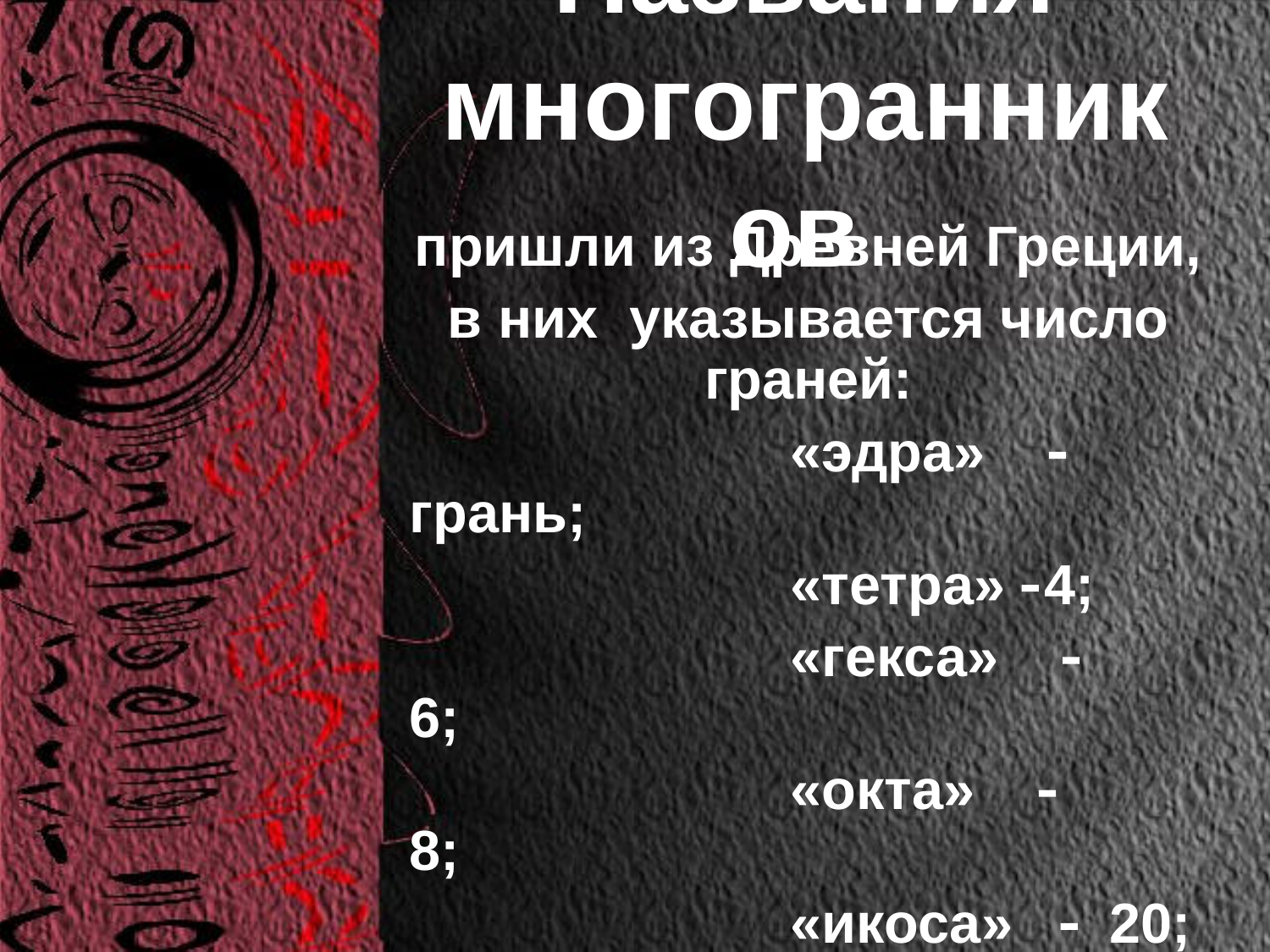

# Названия многогранников
пришли из Древней Греции,
в них  указывается число граней:
			«эдра»    −  грань;
			«тетра» −	4;
			«гекса»    − 	6;
			«окта»    − 	8;
			«икоса»   −  20;
			«додека»  − 	12.